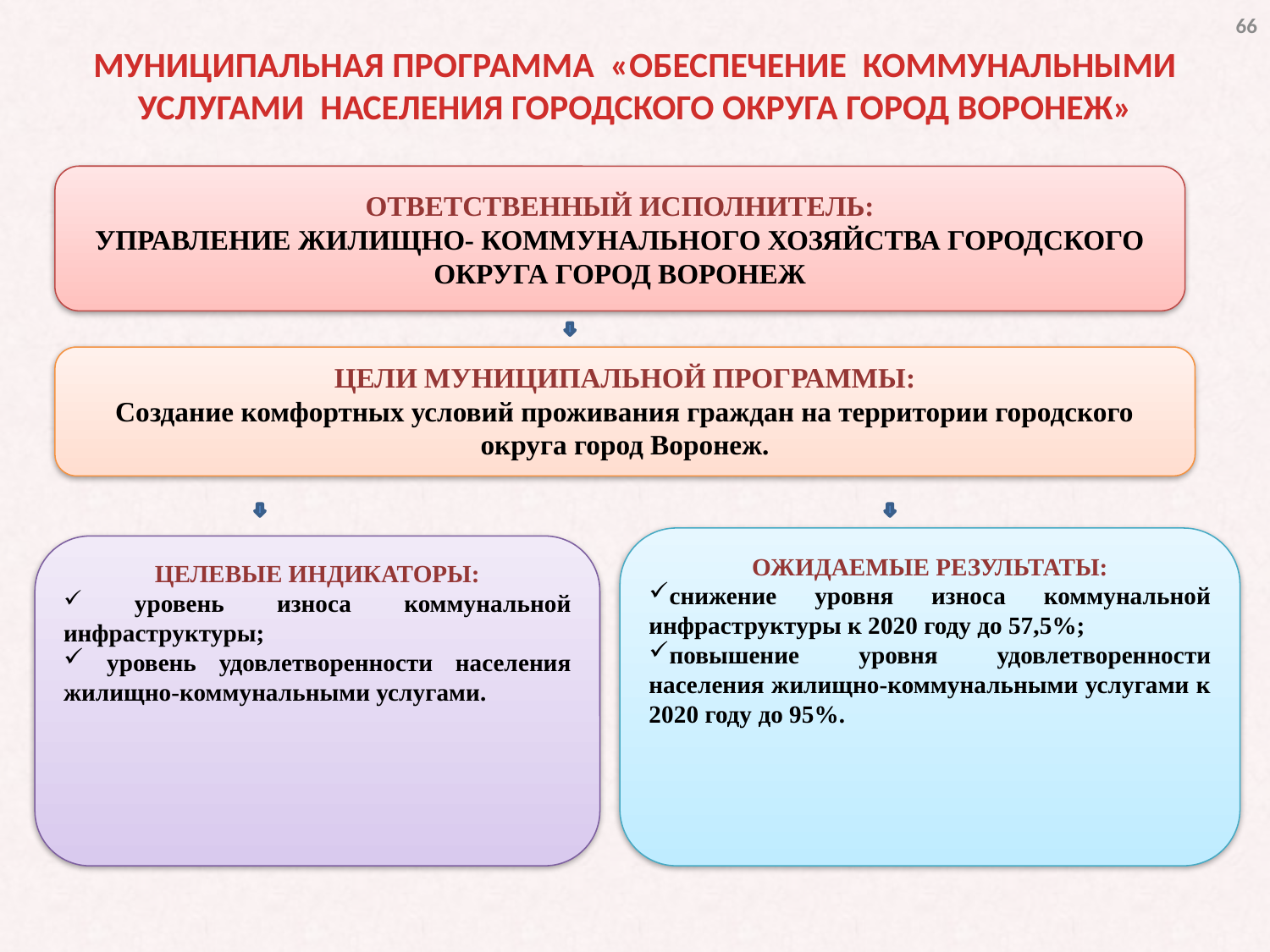

66
МУНИЦИПАЛЬНАЯ ПРОГРАММА  «ОБЕСПЕЧЕНИЕ  КОММУНАЛЬНЫМИ УСЛУГАМИ  НАСЕЛЕНИЯ ГОРОДСКОГО ОКРУГА ГОРОД ВОРОНЕЖ»
ОТВЕТСТВЕННЫЙ ИСПОЛНИТЕЛЬ:
УПРАВЛЕНИЕ ЖИЛИЩНО- КОММУНАЛЬНОГО ХОЗЯЙСТВА ГОРОДСКОГО ОКРУГА ГОРОД ВОРОНЕЖ

ЦЕЛИ МУНИЦИПАЛЬНОЙ ПРОГРАММЫ:
Создание комфортных условий проживания граждан на территории городского округа город Воронеж.

ОЖИДАЕМЫЕ РЕЗУЛЬТАТЫ:
снижение уровня износа коммунальной инфраструктуры к 2020 году до 57,5%;
повышение уровня удовлетворенности населения жилищно-коммунальными услугами к 2020 году до 95%.

ЦЕЛЕВЫЕ ИНДИКАТОРЫ:
 уровень износа коммунальной инфраструктуры;
 уровень удовлетворенности населения жилищно-коммунальными услугами.